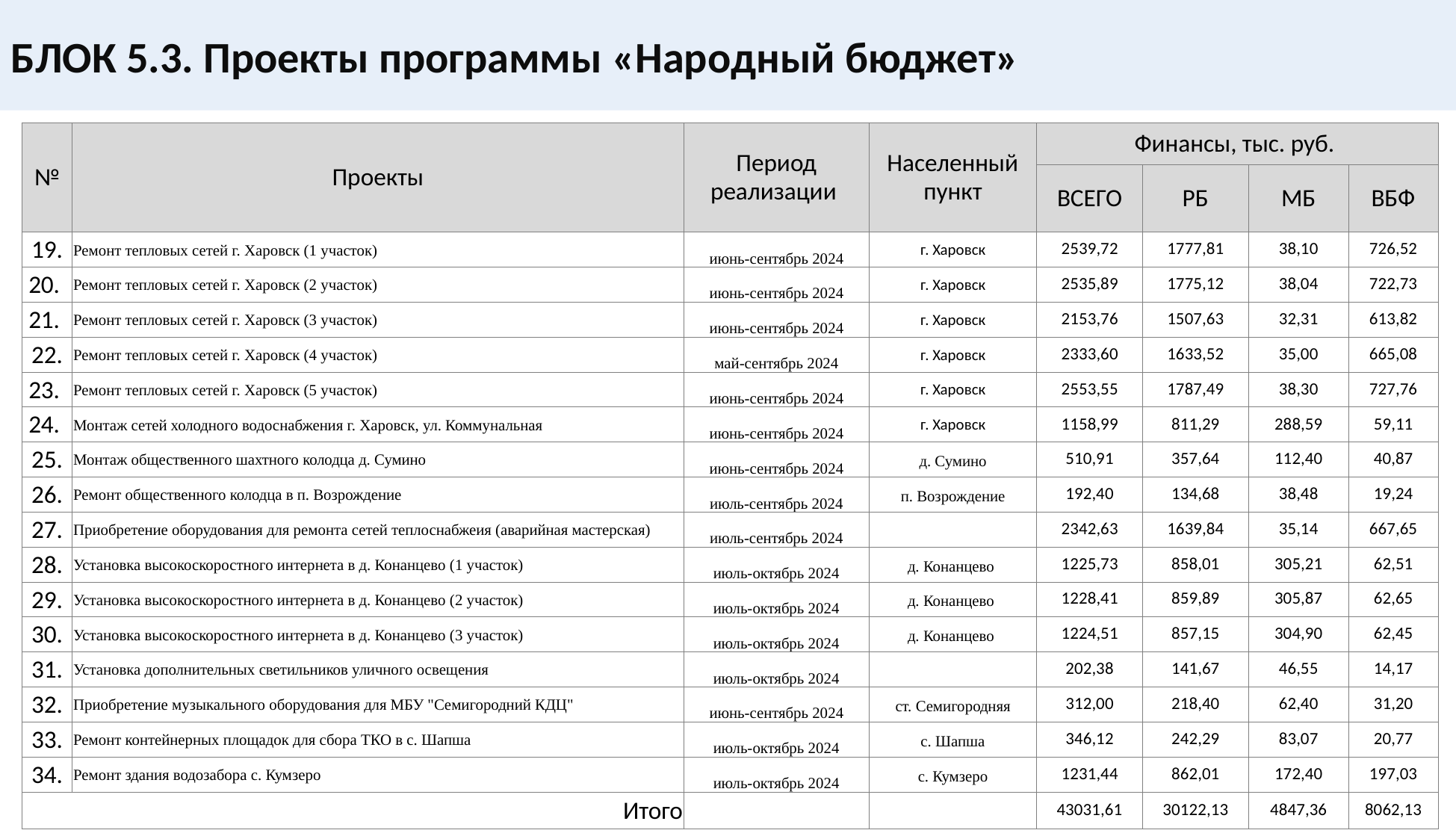

БЛОК 5.3. Проекты программы «Народный бюджет»
| № | Проекты | Период реализации | Населенный пункт | Финансы, тыс. руб. |  |  |  |
| --- | --- | --- | --- | --- | --- | --- | --- |
|  |  |  |  | ВСЕГО | РБ | МБ | ВБФ |
| 19. | Ремонт тепловых сетей г. Харовск (1 участок) | июнь-сентябрь 2024 | г. Харовск | 2539,72 | 1777,81 | 38,10 | 726,52 |
| 20. | Ремонт тепловых сетей г. Харовск (2 участок) | июнь-сентябрь 2024 | г. Харовск | 2535,89 | 1775,12 | 38,04 | 722,73 |
| 21. | Ремонт тепловых сетей г. Харовск (3 участок) | июнь-сентябрь 2024 | г. Харовск | 2153,76 | 1507,63 | 32,31 | 613,82 |
| 22. | Ремонт тепловых сетей г. Харовск (4 участок) | май-сентябрь 2024 | г. Харовск | 2333,60 | 1633,52 | 35,00 | 665,08 |
| 23. | Ремонт тепловых сетей г. Харовск (5 участок) | июнь-сентябрь 2024 | г. Харовск | 2553,55 | 1787,49 | 38,30 | 727,76 |
| 24. | Монтаж сетей холодного водоснабжения г. Харовск, ул. Коммунальная | июнь-сентябрь 2024 | г. Харовск | 1158,99 | 811,29 | 288,59 | 59,11 |
| 25. | Монтаж общественного шахтного колодца д. Сумино | июнь-сентябрь 2024 | д. Сумино | 510,91 | 357,64 | 112,40 | 40,87 |
| 26. | Ремонт общественного колодца в п. Возрождение | июль-сентябрь 2024 | п. Возрождение | 192,40 | 134,68 | 38,48 | 19,24 |
| 27. | Приобретение оборудования для ремонта сетей теплоснабжеия (аварийная мастерская) | июль-сентябрь 2024 |  | 2342,63 | 1639,84 | 35,14 | 667,65 |
| 28. | Установка высокоскоростного интернета в д. Конанцево (1 участок) | июль-октябрь 2024 | д. Конанцево | 1225,73 | 858,01 | 305,21 | 62,51 |
| 29. | Установка высокоскоростного интернета в д. Конанцево (2 участок) | июль-октябрь 2024 | д. Конанцево | 1228,41 | 859,89 | 305,87 | 62,65 |
| 30. | Установка высокоскоростного интернета в д. Конанцево (3 участок) | июль-октябрь 2024 | д. Конанцево | 1224,51 | 857,15 | 304,90 | 62,45 |
| 31. | Установка дополнительных светильников уличного освещения | июль-октябрь 2024 |  | 202,38 | 141,67 | 46,55 | 14,17 |
| 32. | Приобретение музыкального оборудования для МБУ "Семигородний КДЦ" | июнь-сентябрь 2024 | ст. Семигородняя | 312,00 | 218,40 | 62,40 | 31,20 |
| 33. | Ремонт контейнерных площадок для сбора ТКО в с. Шапша | июль-октябрь 2024 | с. Шапша | 346,12 | 242,29 | 83,07 | 20,77 |
| 34. | Ремонт здания водозабора с. Кумзеро | июль-октябрь 2024 | с. Кумзеро | 1231,44 | 862,01 | 172,40 | 197,03 |
| Итого |  |  |  | 43031,61 | 30122,13 | 4847,36 | 8062,13 |
38